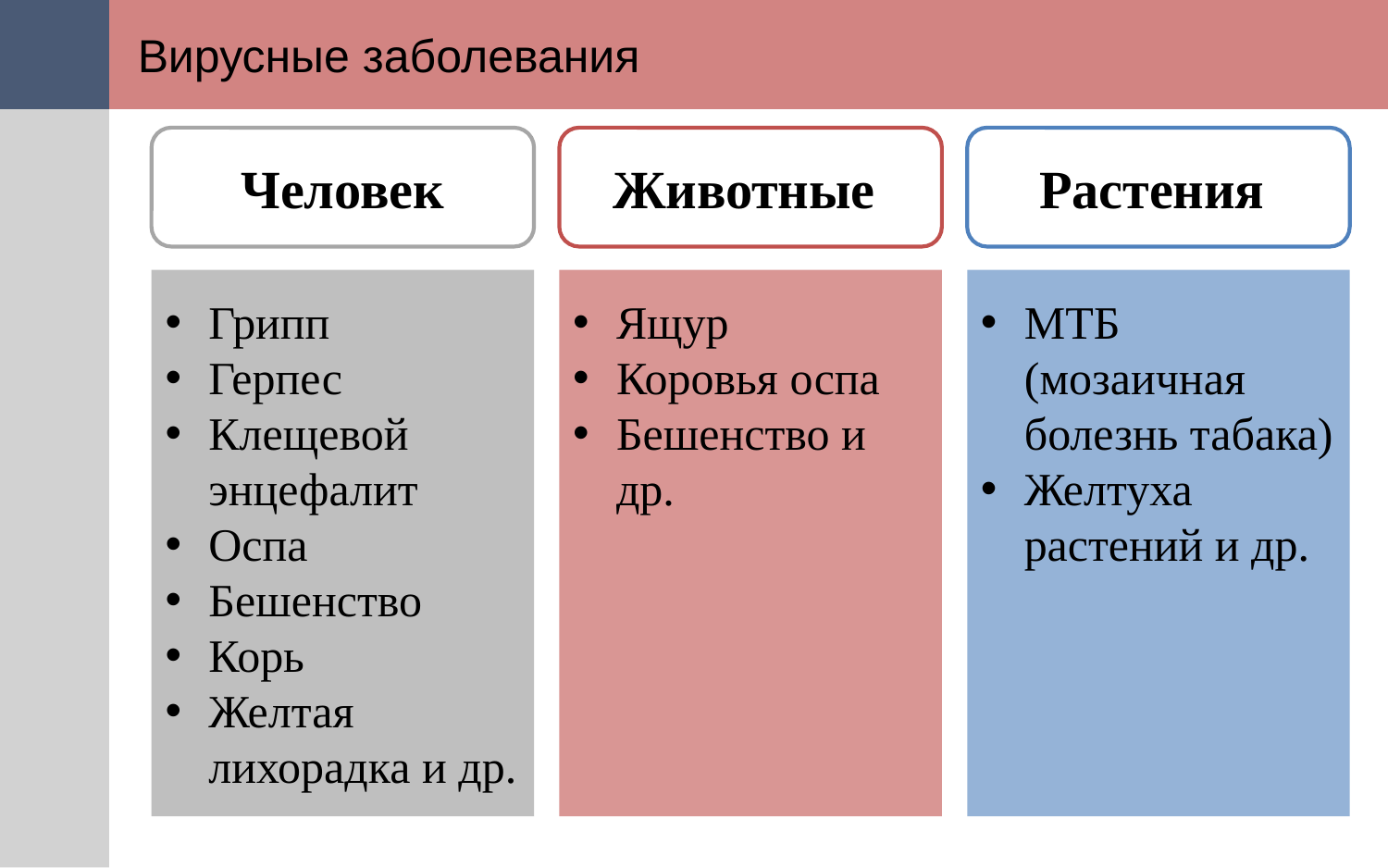

# Вирусные заболевания

Человек

Животные

Растения

Грипп
Герпес
Клещевой энцефалит
Оспа
Бешенство
Корь
Желтая лихорадка и др.

Ящур
Коровья оспа
Бешенство и др.

МТБ (мозаичная болезнь табака)
Желтуха растений и др.